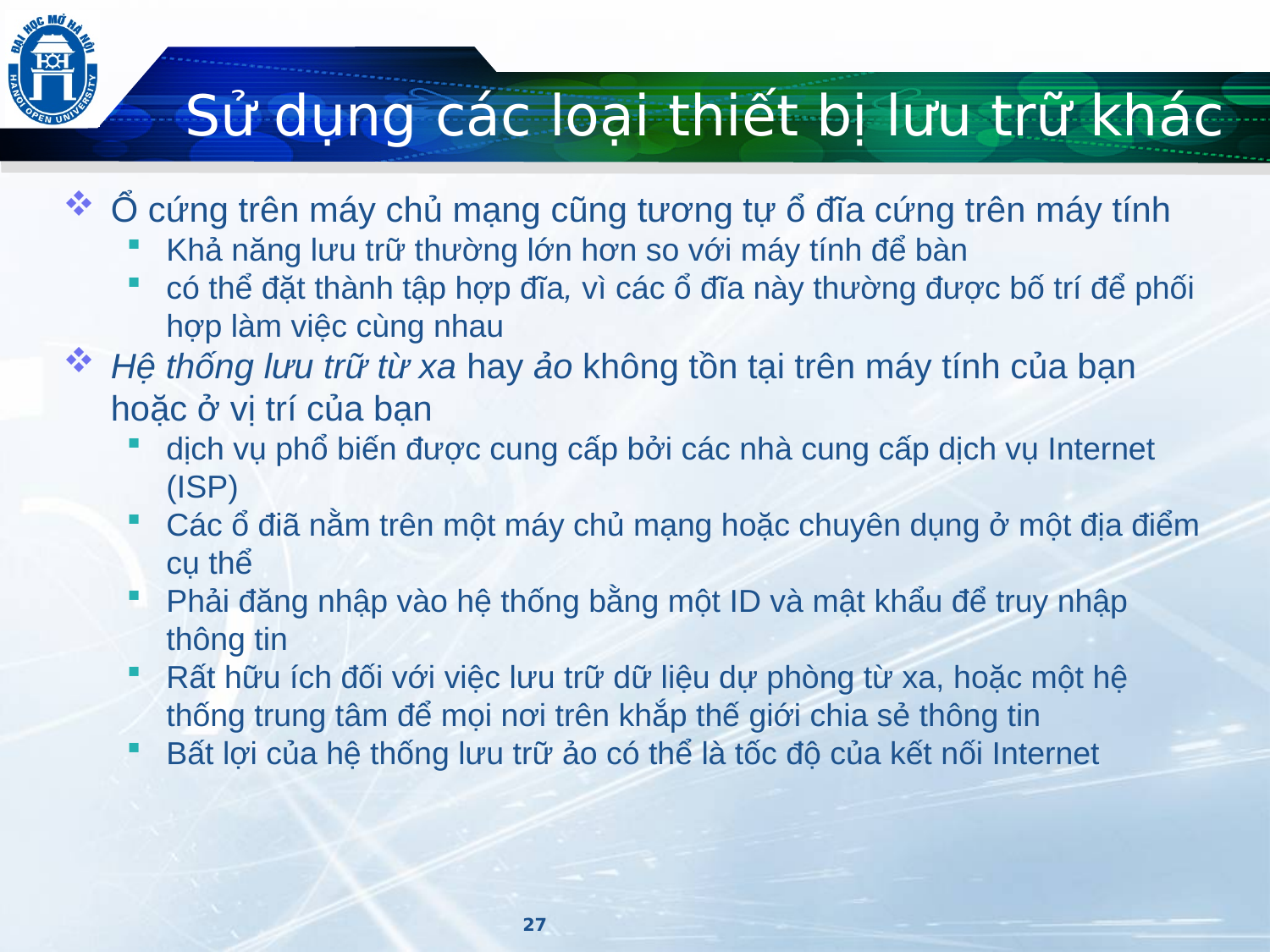

# Sử dụng các loại thiết bị lưu trữ khác
Ổ cứng trên máy chủ mạng cũng tương tự ổ đĩa cứng trên máy tính
Khả năng lưu trữ thường lớn hơn so với máy tính để bàn
có thể đặt thành tập hợp đĩa, vì các ổ đĩa này thường được bố trí để phối hợp làm việc cùng nhau
Hệ thống lưu trữ từ xa hay ảo không tồn tại trên máy tính của bạn hoặc ở vị trí của bạn
dịch vụ phổ biến được cung cấp bởi các nhà cung cấp dịch vụ Internet (ISP)
Các ổ điã nằm trên một máy chủ mạng hoặc chuyên dụng ở một địa điểm cụ thể
Phải đăng nhập vào hệ thống bằng một ID và mật khẩu để truy nhập thông tin
Rất hữu ích đối với việc lưu trữ dữ liệu dự phòng từ xa, hoặc một hệ thống trung tâm để mọi nơi trên khắp thế giới chia sẻ thông tin
Bất lợi của hệ thống lưu trữ ảo có thể là tốc độ của kết nối Internet
27